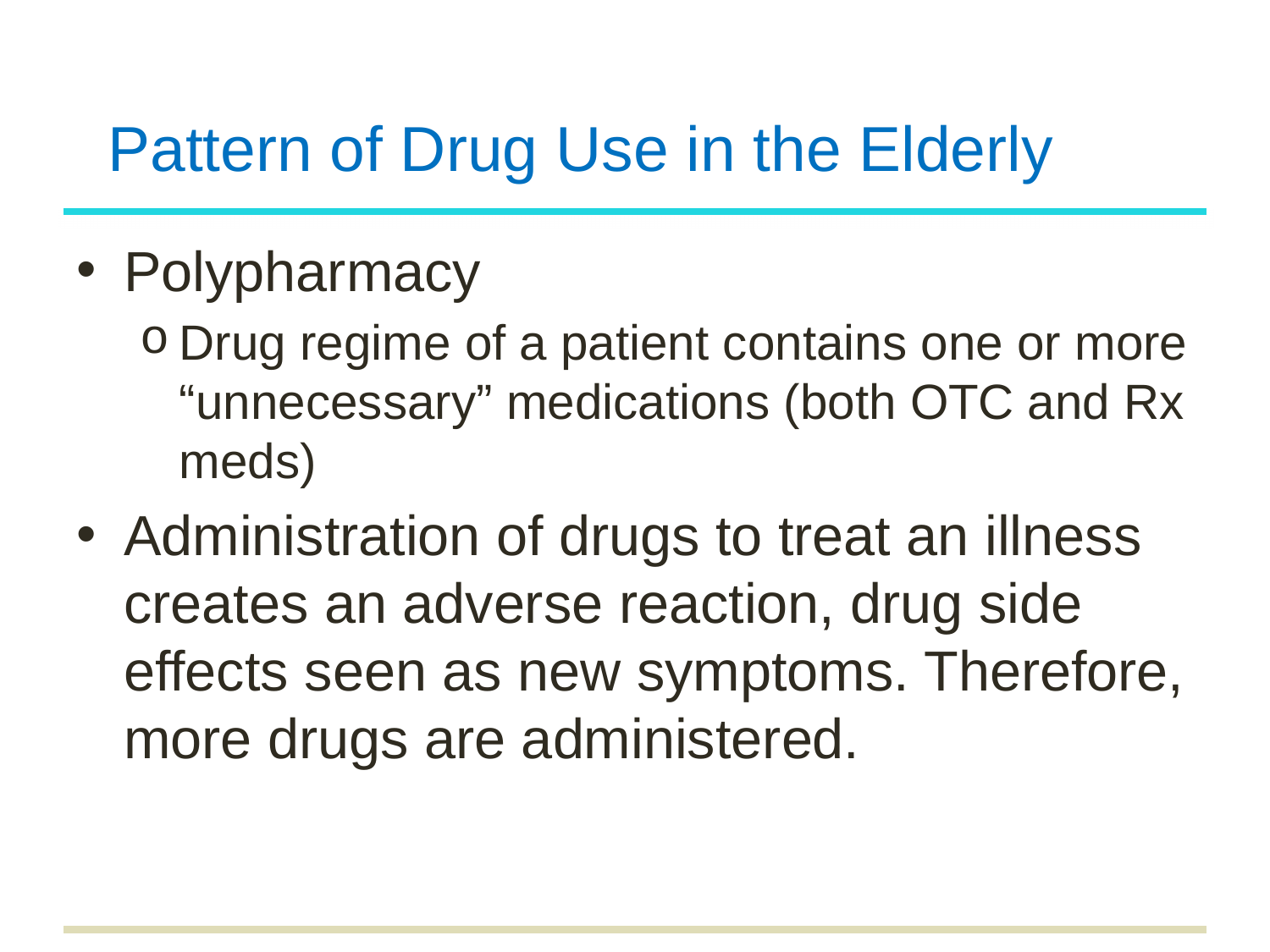

# Pattern of Drug Use in the Elderly
Polypharmacy
Drug regime of a patient contains one or more “unnecessary” medications (both OTC and Rx meds)
Administration of drugs to treat an illness creates an adverse reaction, drug side effects seen as new symptoms. Therefore, more drugs are administered.